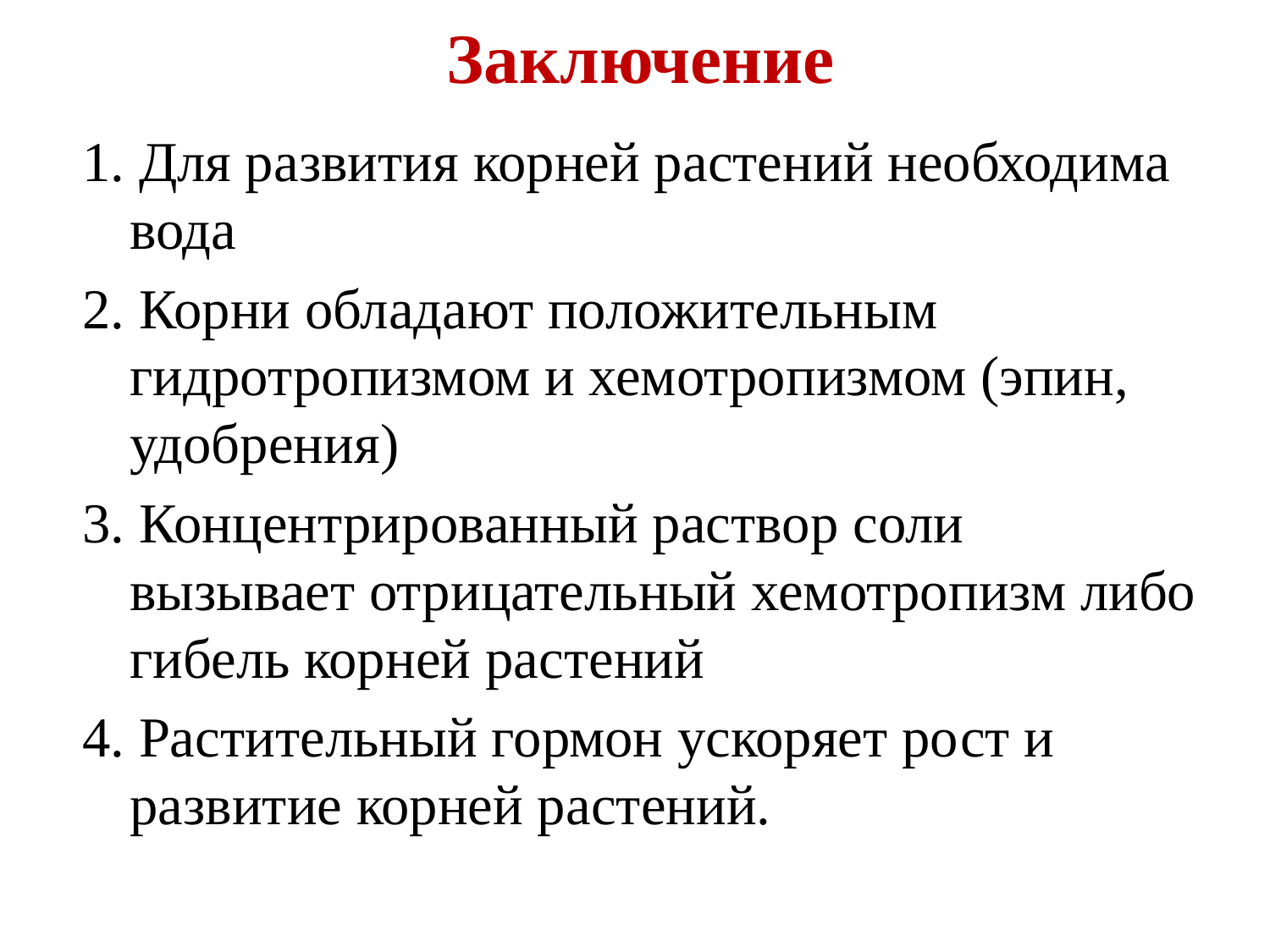

# Заключение
1. Для развития корней растений необходима вода
2. Корни обладают положительным гидротропизмом и хемотропизмом (эпин, удобрения)
3. Концентрированный раствор соли вызывает отрицательный хемотропизм либо гибель корней растений
4. Растительный гормон ускоряет рост и развитие корней растений.